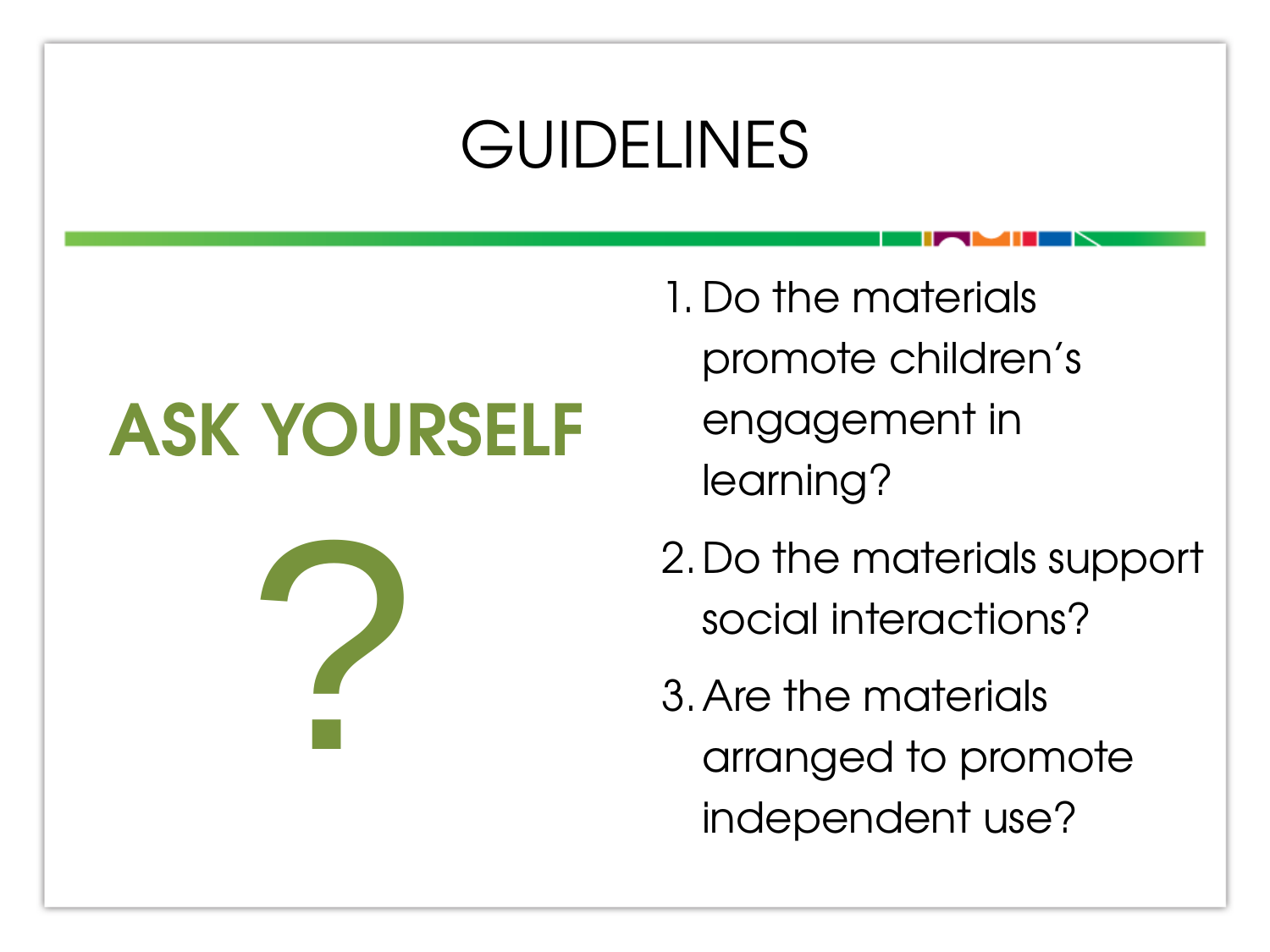

# Guidelines
Do the materials promote children’s engagement in learning?
Do the materials support social interactions?
Are the materials arranged to promote independent use?
ASK YOURSELF
?